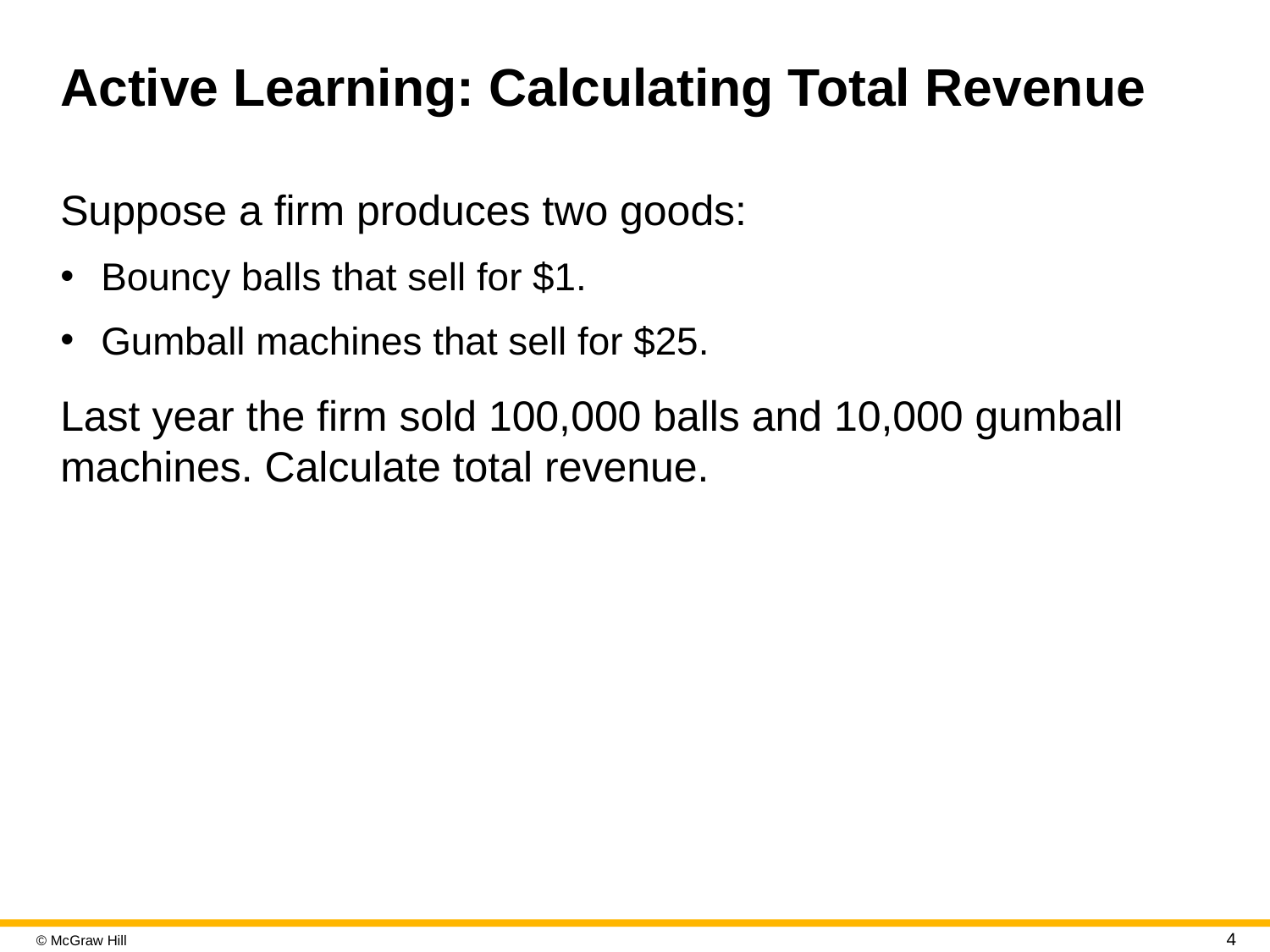

# Active Learning: Calculating Total Revenue
Suppose a firm produces two goods:
Bouncy balls that sell for $1.
Gumball machines that sell for $25.
Last year the firm sold 100,000 balls and 10,000 gumball machines. Calculate total revenue.